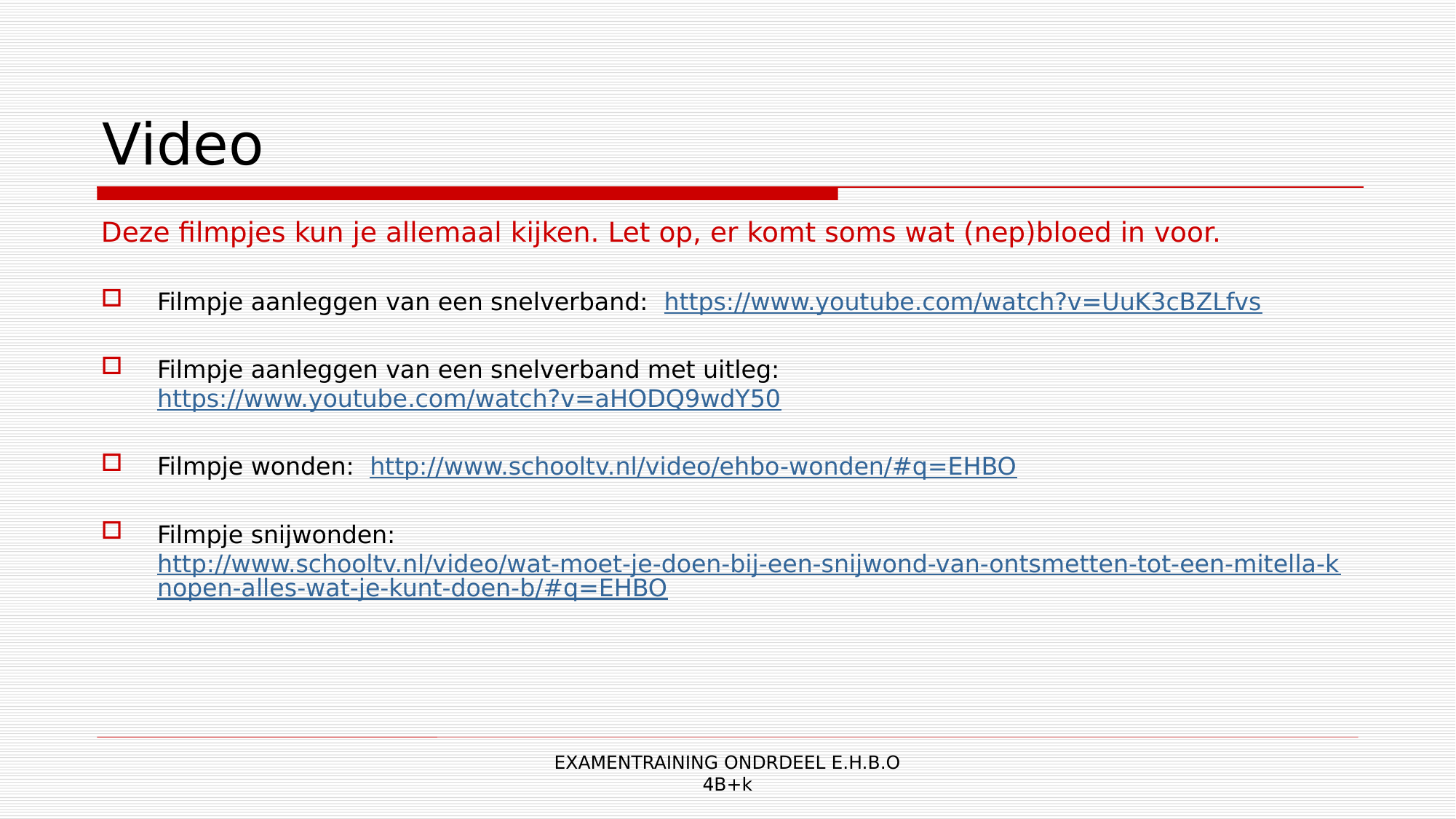

# Video
Deze filmpjes kun je allemaal kijken. Let op, er komt soms wat (nep)bloed in voor.

Filmpje aanleggen van een snelverband:  https://www.youtube.com/watch?v=UuK3cBZLfvs

Filmpje aanleggen van een snelverband met uitleg:  https://www.youtube.com/watch?v=aHODQ9wdY50

Filmpje wonden:  http://www.schooltv.nl/video/ehbo-wonden/#q=EHBO

Filmpje snijwonden:  http://www.schooltv.nl/video/wat-moet-je-doen-bij-een-snijwond-van-ontsmetten-tot-een-mitella-knopen-alles-wat-je-kunt-doen-b/#q=EHBO

 EXAMENTRAINING ONDRDEEL E.H.B.O
4B+k